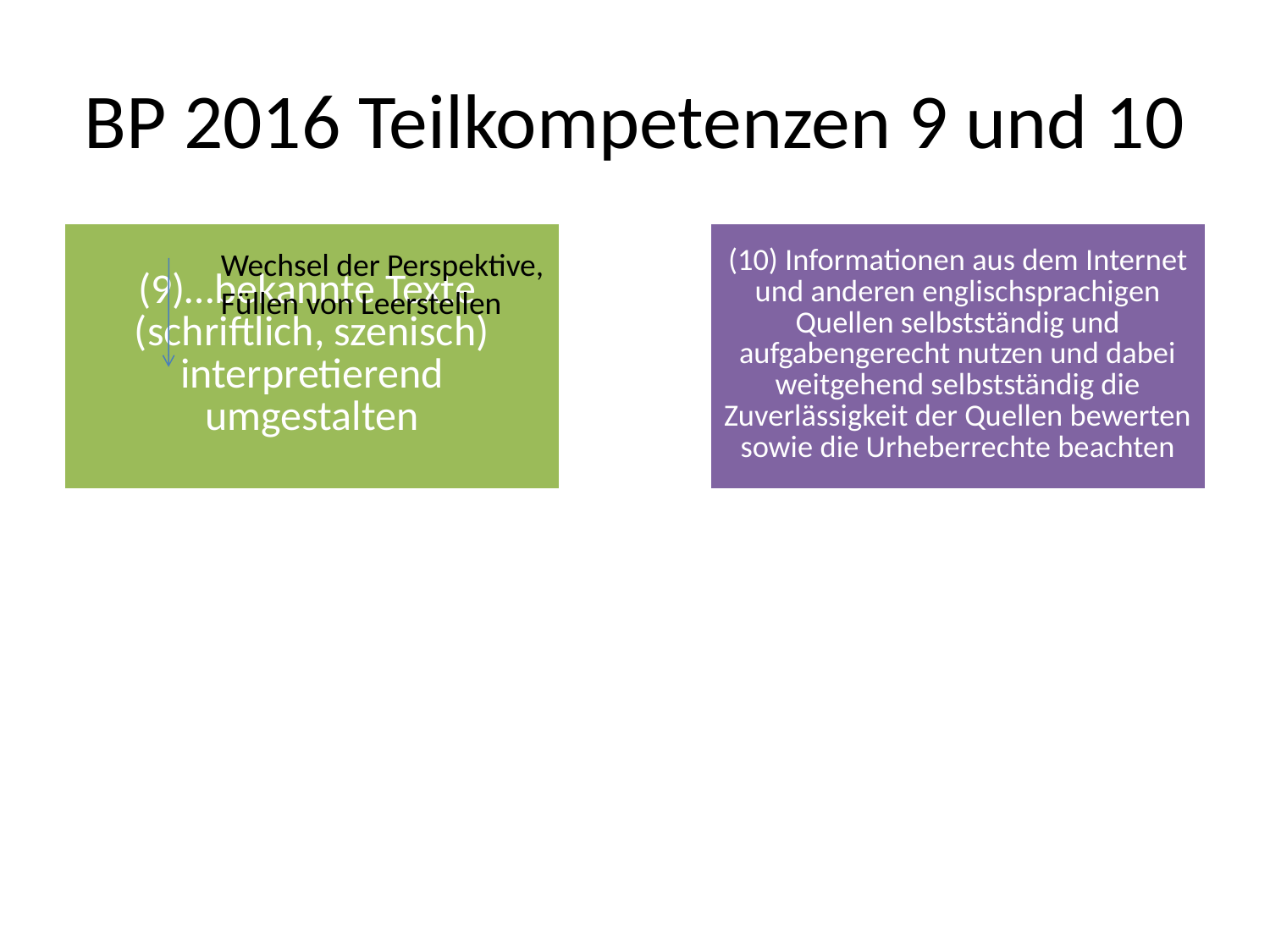

# BP 2016 Teilkompetenzen 9 und 10
(10) Informationen aus dem Internet und anderen englischsprachigen Quellen selbstständig und aufgabengerecht nutzen und dabei weitgehend selbstständig die Zuverlässigkeit der Quellen bewerten sowie die Urheberrechte beachten
Wechsel der Perspektive,
Füllen von Leerstellen